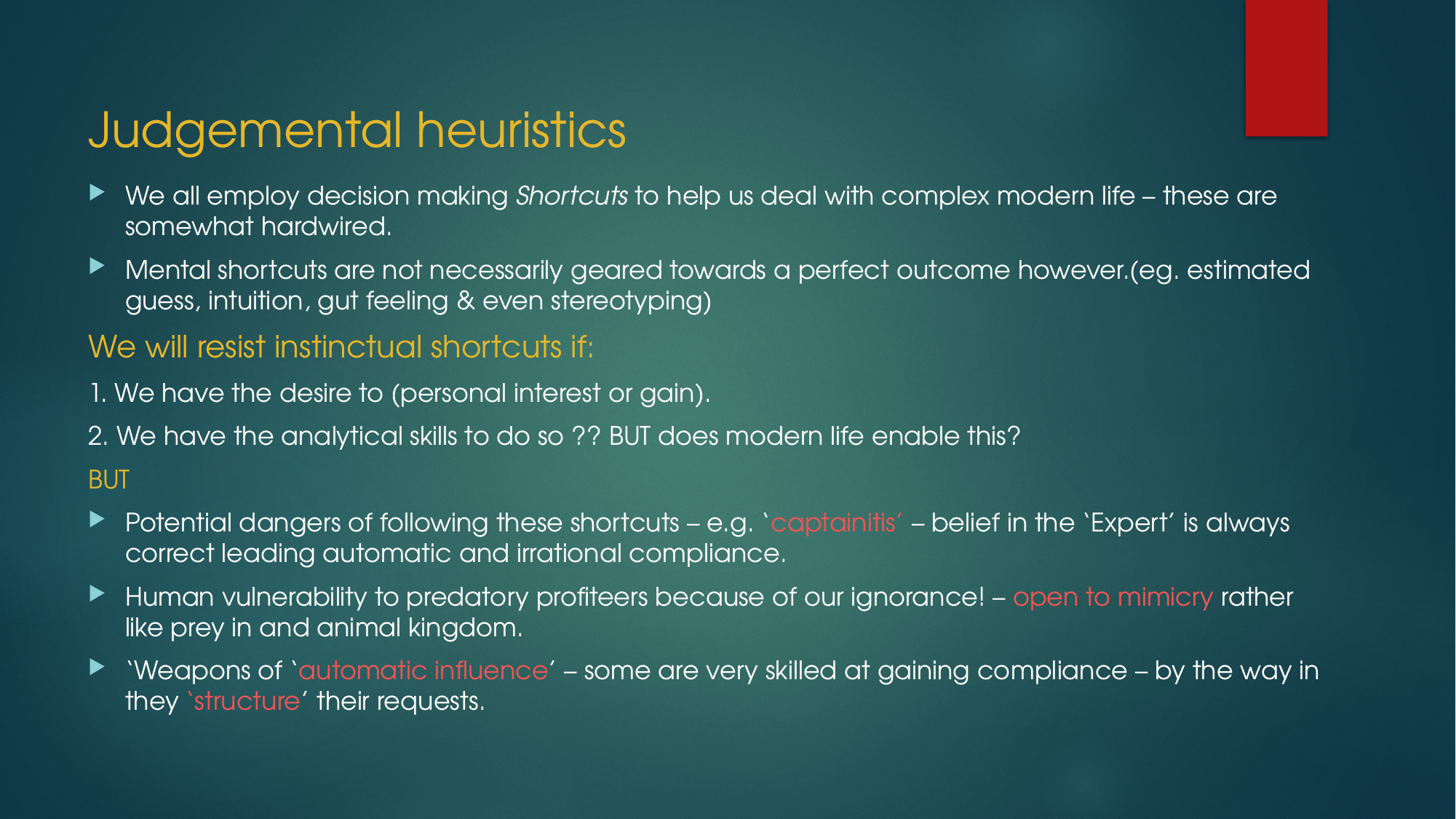

# Judgemental heuristics
We all employ decision making Shortcuts to help us deal with complex modern life – these are somewhat hardwired.
Mental shortcuts are not necessarily geared towards a perfect outcome however.(eg. estimated guess, intuition, gut feeling & even stereotyping)
We will resist instinctual shortcuts if:
1. We have the desire to (personal interest or gain).
2. We have the analytical skills to do so ?? BUT does modern life enable this?
BUT
Potential dangers of following these shortcuts – e.g. ‘captainitis’ – belief in the ‘Expert’ is always correct leading automatic and irrational compliance.
Human vulnerability to predatory profiteers because of our ignorance! – open to mimicry rather like prey in and animal kingdom.
‘Weapons of ‘automatic influence’ – some are very skilled at gaining compliance – by the way in they ‘structure’ their requests.